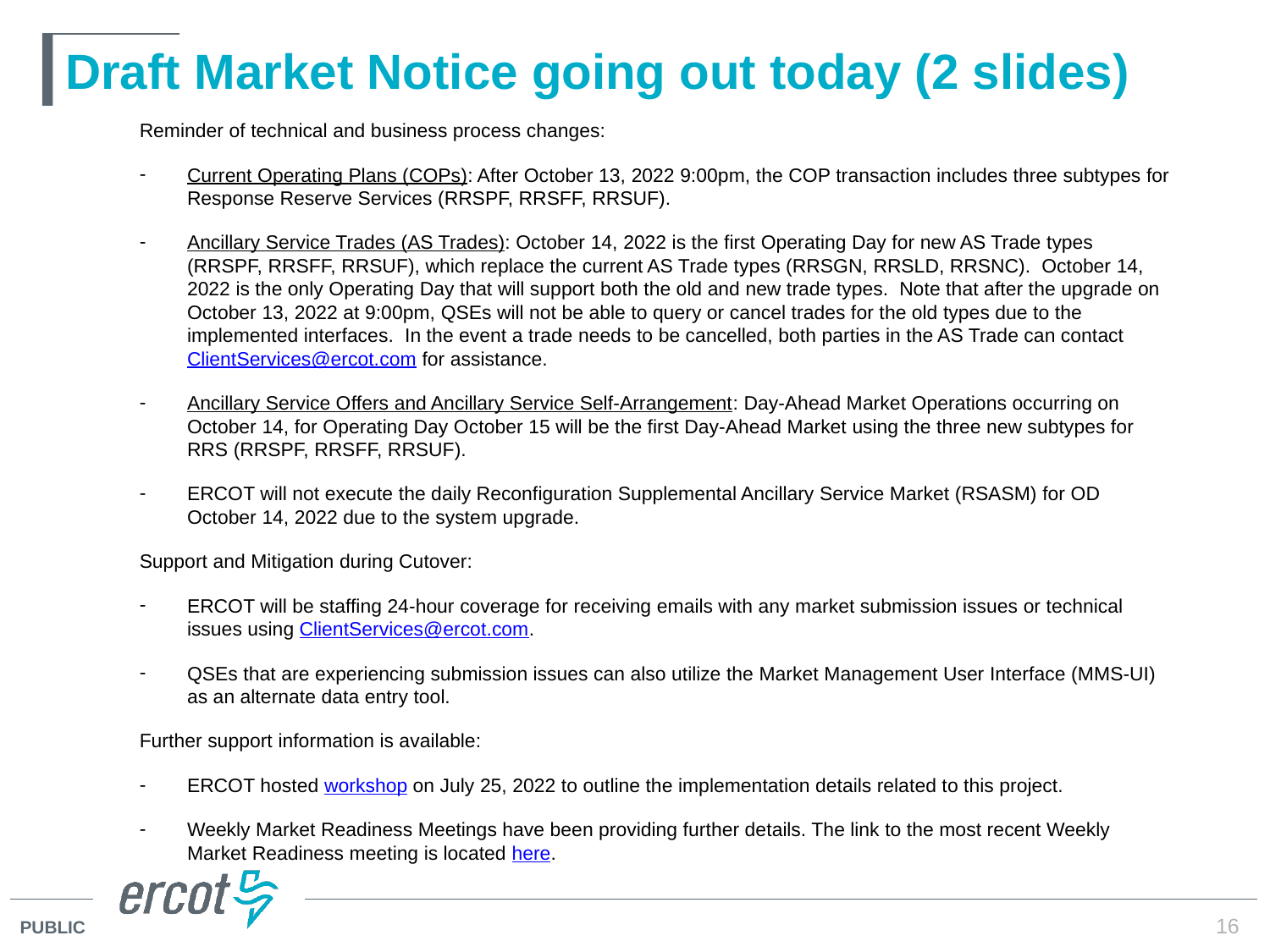

# Draft Market Notice going out today (2 slides)
Reminder of technical and business process changes:
Current Operating Plans (COPs): After October 13, 2022 9:00pm, the COP transaction includes three subtypes for Response Reserve Services (RRSPF, RRSFF, RRSUF).
Ancillary Service Trades (AS Trades): October 14, 2022 is the first Operating Day for new AS Trade types (RRSPF, RRSFF, RRSUF), which replace the current AS Trade types (RRSGN, RRSLD, RRSNC).  October 14, 2022 is the only Operating Day that will support both the old and new trade types.  Note that after the upgrade on October 13, 2022 at 9:00pm, QSEs will not be able to query or cancel trades for the old types due to the implemented interfaces.  In the event a trade needs to be cancelled, both parties in the AS Trade can contact ClientServices@ercot.com for assistance.
Ancillary Service Offers and Ancillary Service Self-Arrangement: Day-Ahead Market Operations occurring on October 14, for Operating Day October 15 will be the first Day-Ahead Market using the three new subtypes for RRS (RRSPF, RRSFF, RRSUF).
ERCOT will not execute the daily Reconfiguration Supplemental Ancillary Service Market (RSASM) for OD October 14, 2022 due to the system upgrade.
Support and Mitigation during Cutover:
ERCOT will be staffing 24-hour coverage for receiving emails with any market submission issues or technical issues using ClientServices@ercot.com.
QSEs that are experiencing submission issues can also utilize the Market Management User Interface (MMS-UI) as an alternate data entry tool.
Further support information is available:
ERCOT hosted workshop on July 25, 2022 to outline the implementation details related to this project.
Weekly Market Readiness Meetings have been providing further details. The link to the most recent Weekly Market Readiness meeting is located here.
16